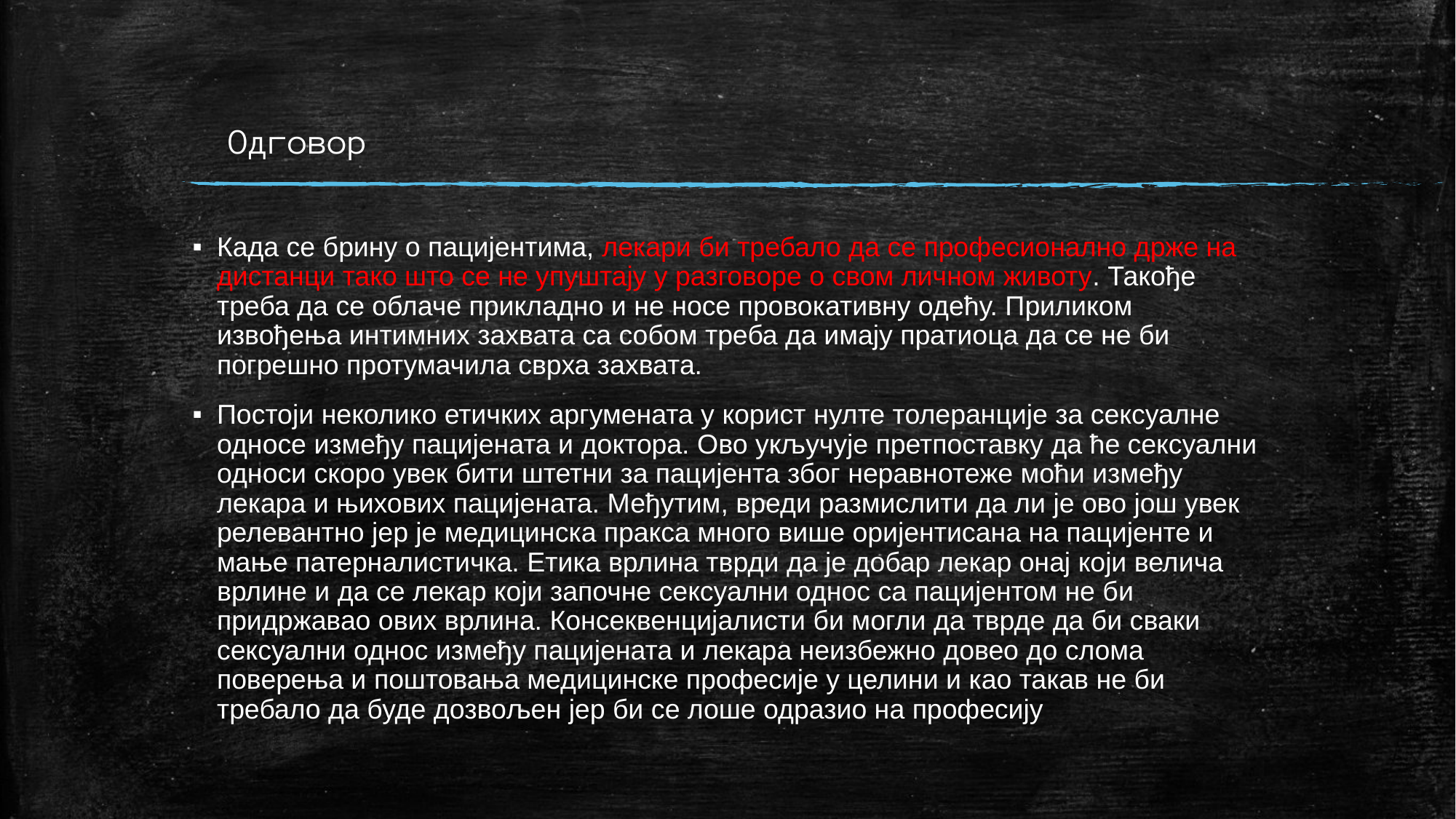

# Одговор
Када се брину о пацијентима, лекари би требало да се професионално држе на дистанци тако што се не упуштају у разговоре о свом личном животу. Такође треба да се облаче прикладно и не носе провокативну одећу. Приликом извођења интимних захвата са собом треба да имају пратиоца да се не би погрешно протумачила сврха захвата.
Постоји неколико етичких аргумената у корист нулте толеранције за сексуалне односе између пацијената и доктора. Ово укључује претпоставку да ће сексуални односи скоро увек бити штетни за пацијента због неравнотеже моћи између лекара и њихових пацијената. Међутим, вреди размислити да ли је ово још увек релевантно јер је медицинска пракса много више оријентисана на пацијенте и мање патерналистичка. Етика врлина тврди да је добар лекар онај који велича врлине и да се лекар који започне сексуални однос са пацијентом не би придржавао ових врлина. Консеквенцијалисти би могли да тврде да би сваки сексуални однос између пацијената и лекара неизбежно довео до слома поверења и поштовања медицинске професије у целини и као такав не би требало да буде дозвољен јер би се лоше одразио на професију